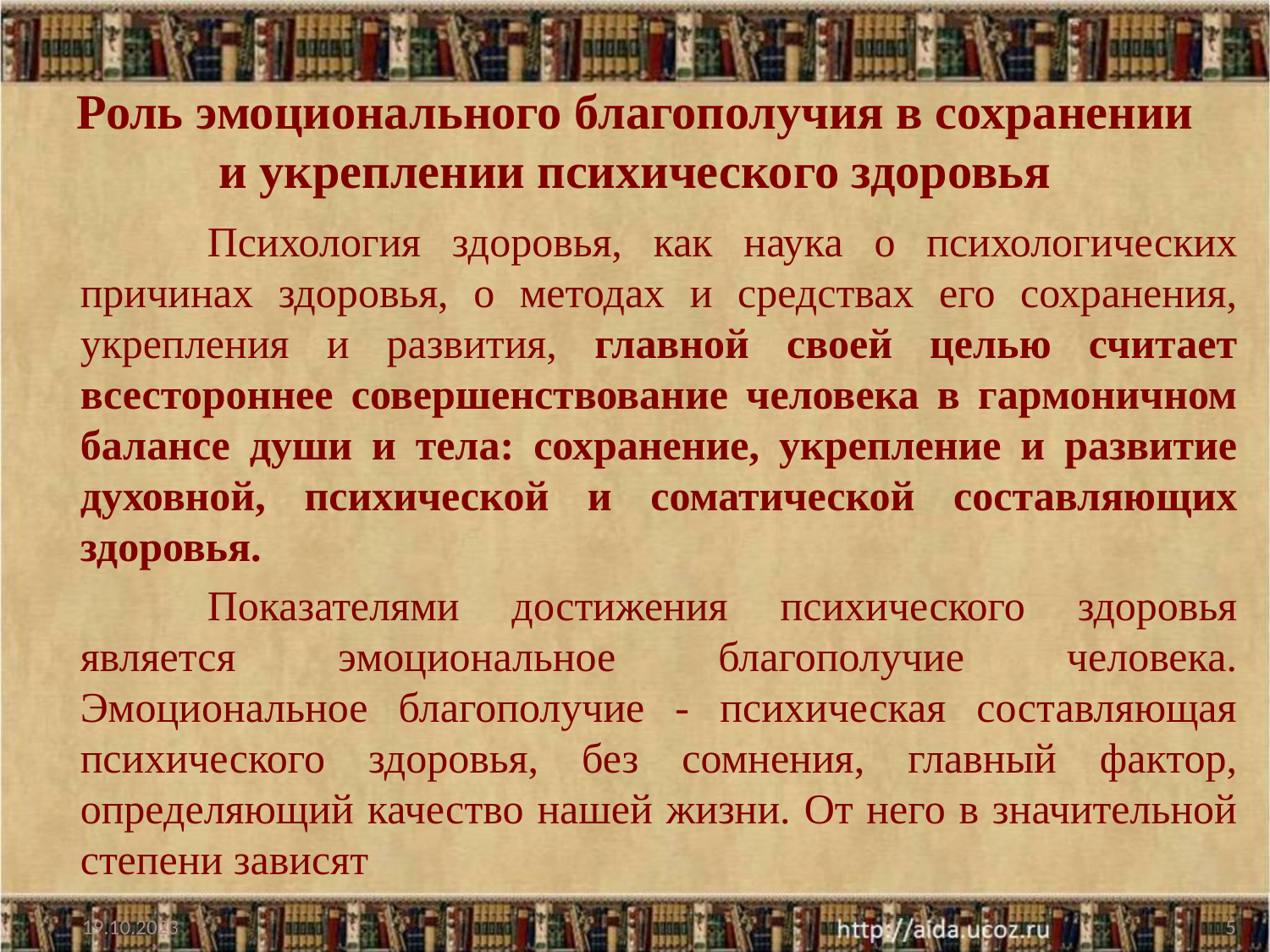

# Роль эмоционального благополучия в сохранении и укреплении психического здоровья
		Психология здоровья, как наука о психологических причинах здоровья, о методах и средствах его сохранения, укрепления и развития, главной своей целью считает всестороннее совершенствование человека в гармоничном балансе души и тела: сохранение, укрепление и развитие духовной, психической и соматической составляющих здоровья.
		Показателями достижения психического здоровья является эмоциональное благополучие человека. Эмоциональное благополучие - психическая составляющая психического здоровья, без сомнения, главный фактор, определяющий качество нашей жизни. От него в значительной степени зависят

19.10.2023
5